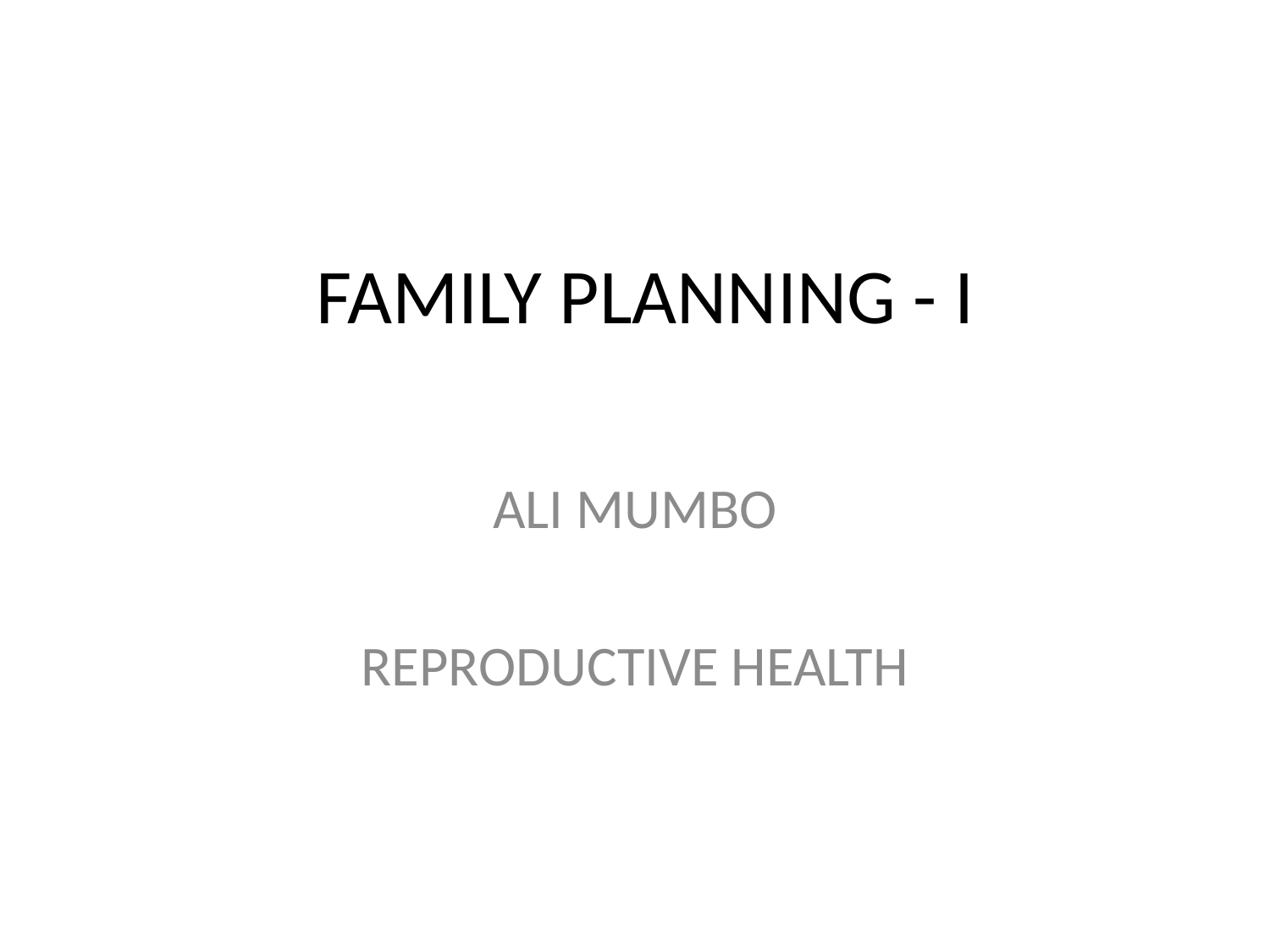

# FAMILY PLANNING - I
ALI MUMBO

REPRODUCTIVE HEALTH